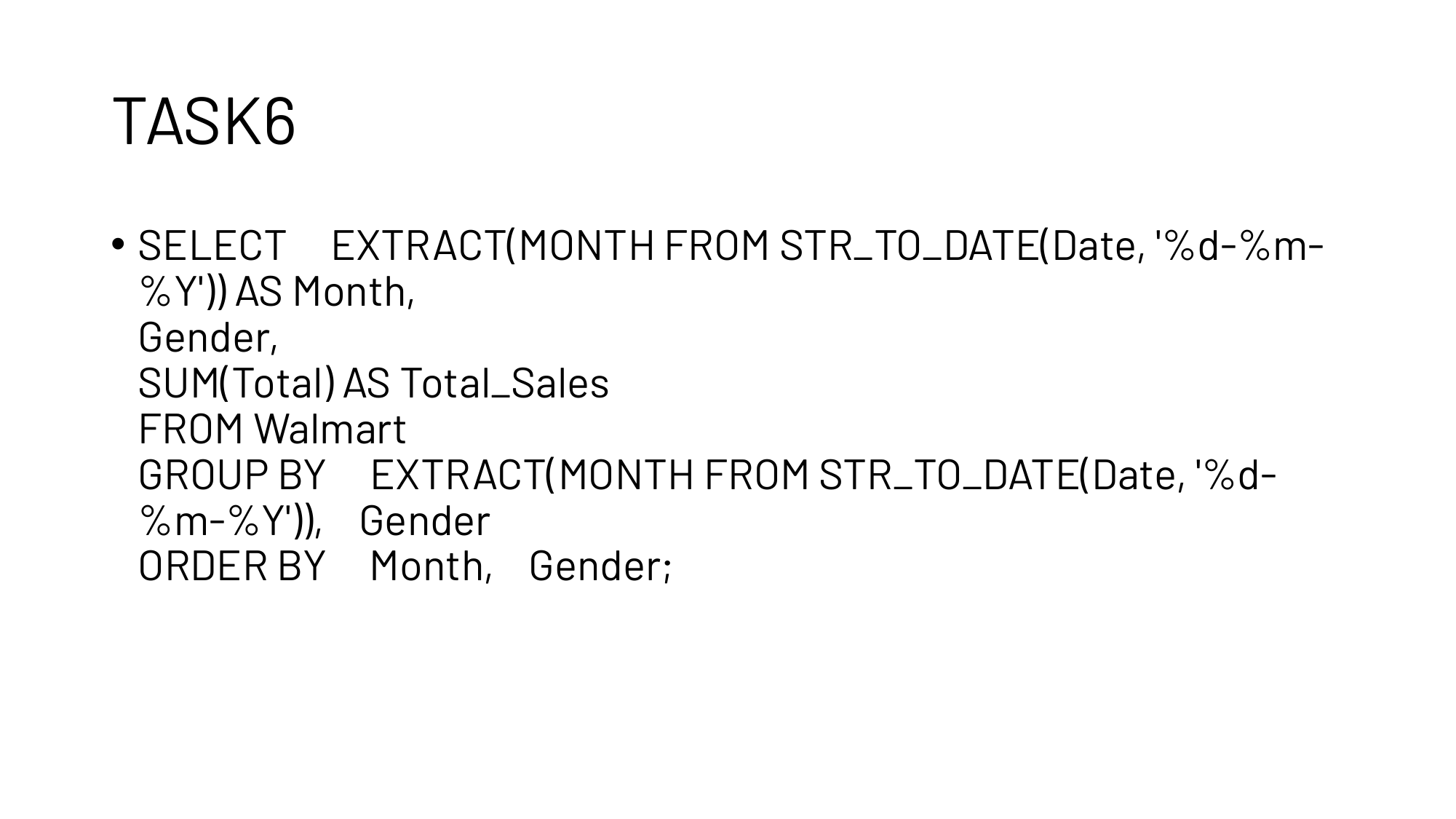

# TASK6
SELECT     EXTRACT(MONTH FROM STR_TO_DATE(Date, '%d-%m-%Y')) AS Month,
Gender,
SUM(Total) AS Total_Sales
FROM Walmart
GROUP BY     EXTRACT(MONTH FROM STR_TO_DATE(Date, '%d-%m-%Y')),    Gender
ORDER BY     Month,    Gender;